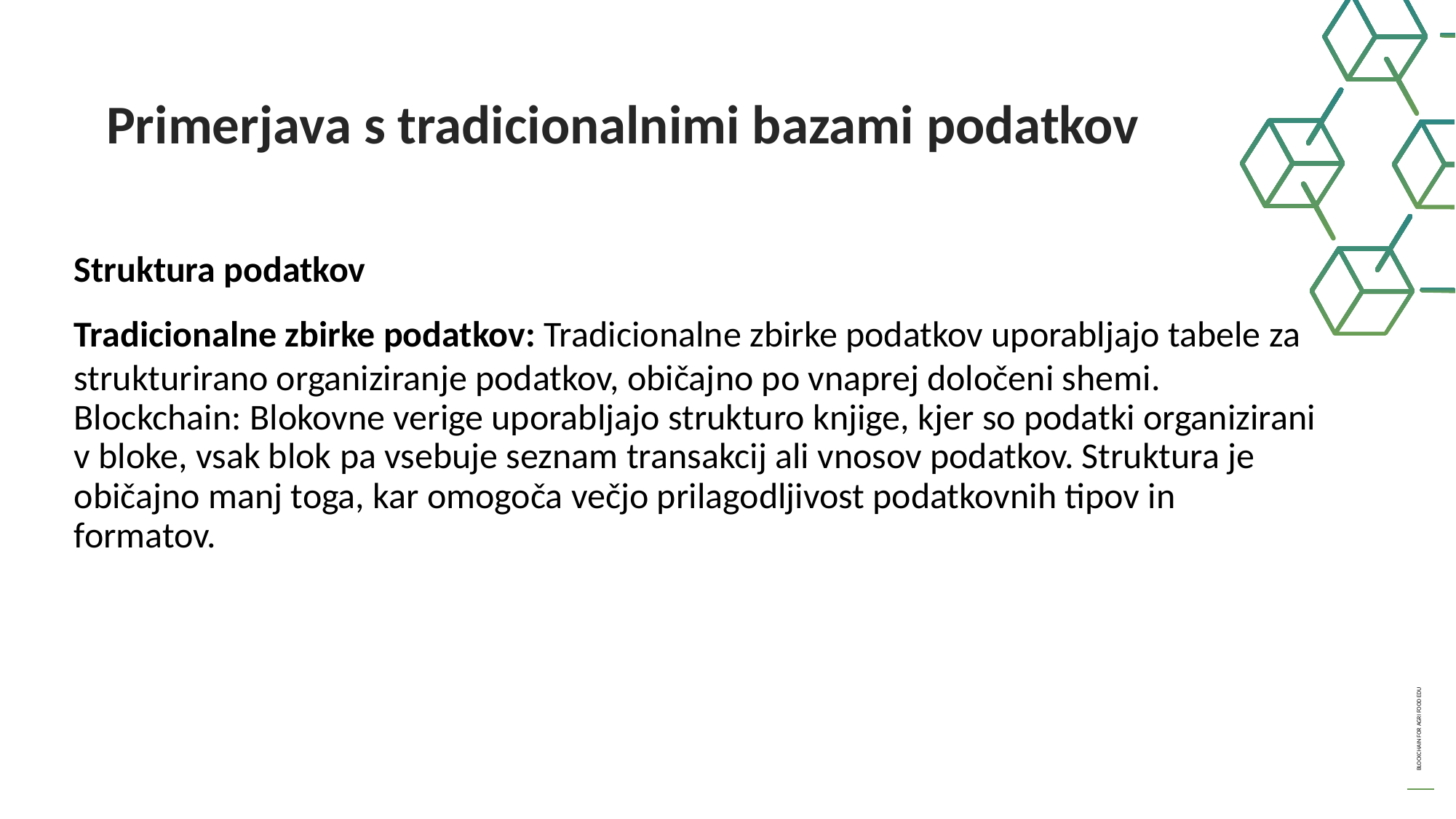

Primerjava s tradicionalnimi bazami podatkov
Struktura podatkov
Tradicionalne zbirke podatkov: Tradicionalne zbirke podatkov uporabljajo tabele za strukturirano organiziranje podatkov, običajno po vnaprej določeni shemi.
Blockchain: Blokovne verige uporabljajo strukturo knjige, kjer so podatki organizirani v bloke, vsak blok pa vsebuje seznam transakcij ali vnosov podatkov. Struktura je običajno manj toga, kar omogoča večjo prilagodljivost podatkovnih tipov in formatov.